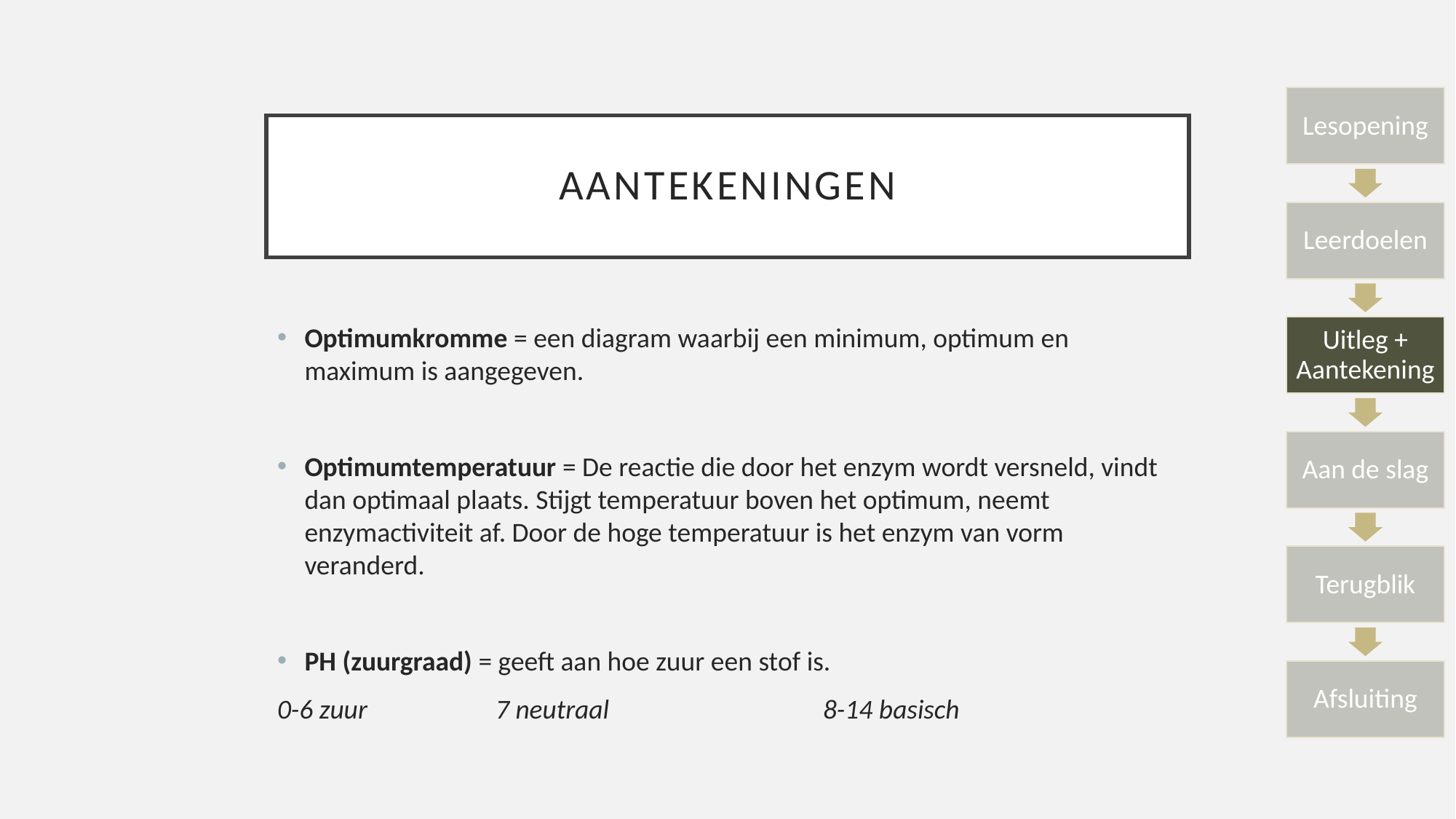

Lesopening

Leerdoelen

Uitleg + Aantekening

Aan de slag

Terugblik

Afsluiting
# Aantekeningen
Optimumkromme = een diagram waarbij een minimum, optimum en maximum is aangegeven.

Optimumtemperatuur = De reactie die door het enzym wordt versneld, vindt dan optimaal plaats. Stijgt temperatuur boven het optimum, neemt enzymactiviteit af. Door de hoge temperatuur is het enzym van vorm veranderd.

PH (zuurgraad) = geeft aan hoe zuur een stof is.
0-6 zuur		7 neutraal 		8-14 basisch